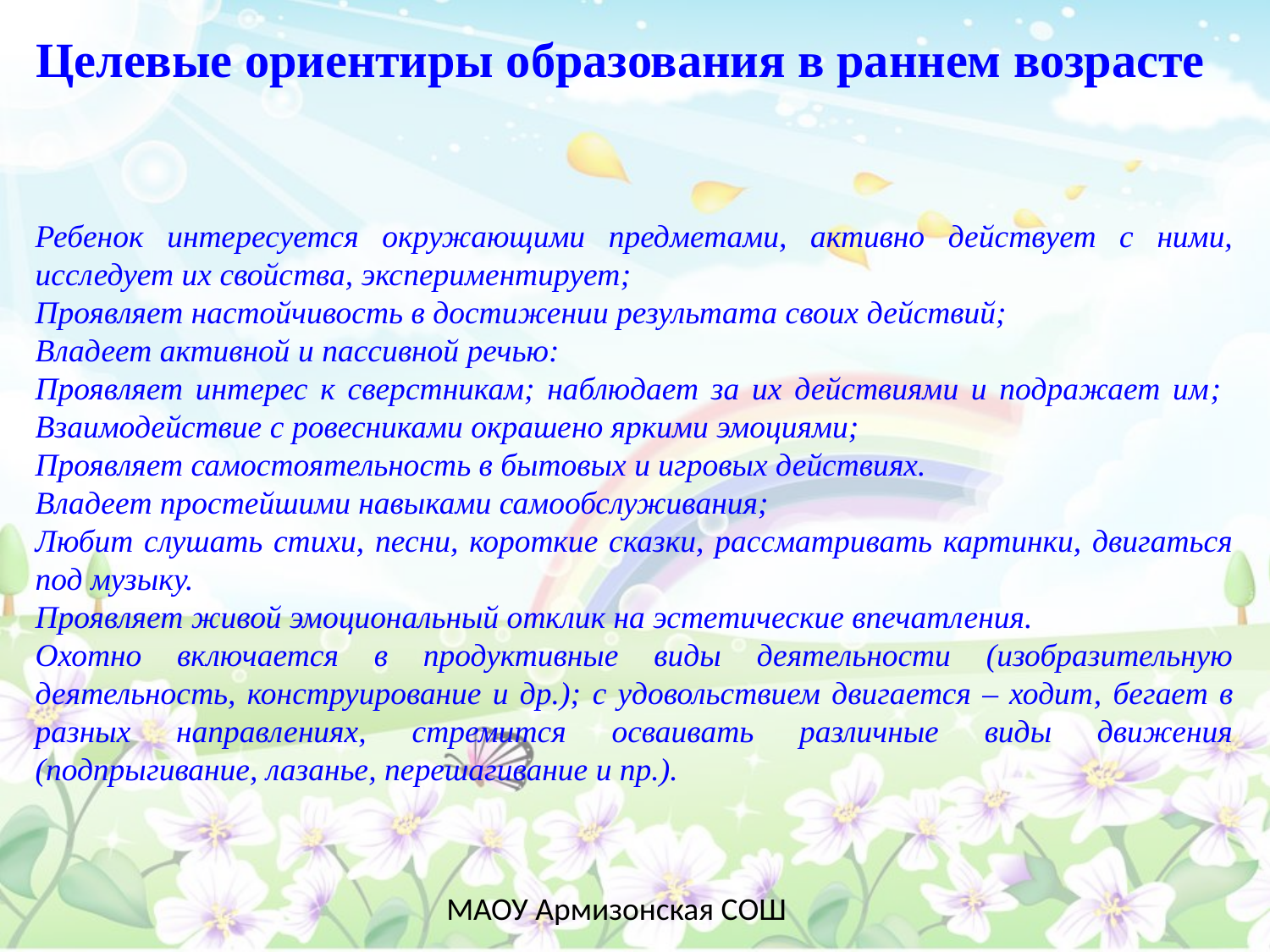

Целевые ориентиры образования в раннем возрасте
Ребенок интересуется окружающими предметами, активно действует с ними, исследует их свойства, экспериментирует;
Проявляет настойчивость в достижении результата своих действий;
Владеет активной и пассивной речью:
Проявляет интерес к сверстникам; наблюдает за их действиями и подражает им;  Взаимодействие с ровесниками окрашено яркими эмоциями;
Проявляет самостоятельность в бытовых и игровых действиях.
Владеет простейшими навыками самообслуживания;
Любит слушать стихи, песни, короткие сказки, рассматривать картинки, двигаться под музыку.
Проявляет живой эмоциональный отклик на эстетические впечатления.
Охотно включается в продуктивные виды деятельности (изобразительную деятельность, конструирование и др.); с удовольствием двигается – ходит, бегает в разных направлениях, стремится осваивать различные виды движения (подпрыгивание, лазанье, перешагивание и пр.).

МАОУ Армизонская СОШ